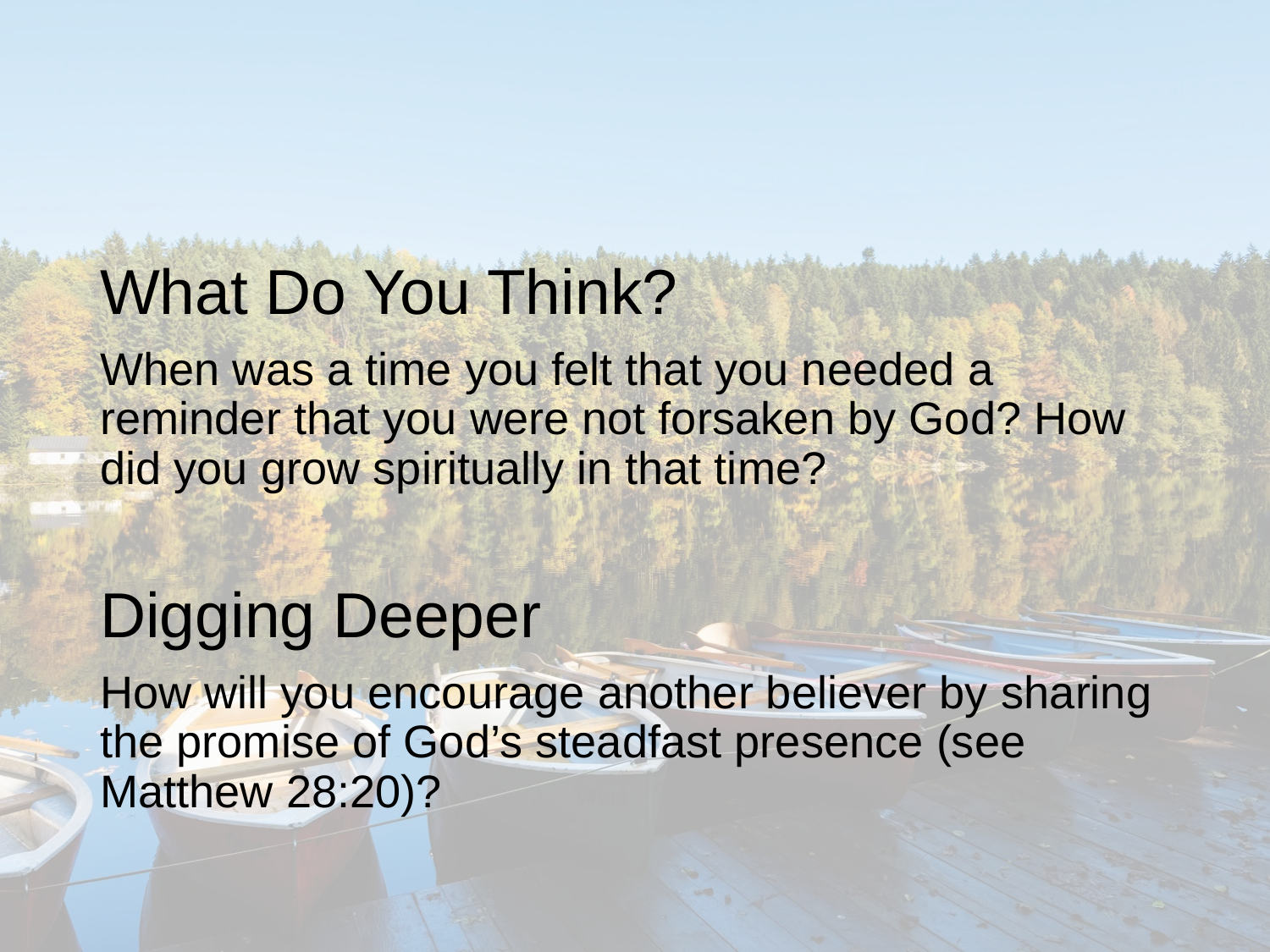

What Do You Think?
When was a time you felt that you needed a reminder that you were not forsaken by God? How did you grow spiritually in that time?

Digging Deeper
How will you encourage another believer by sharing the promise of God’s steadfast presence (see Matthew 28:20)?